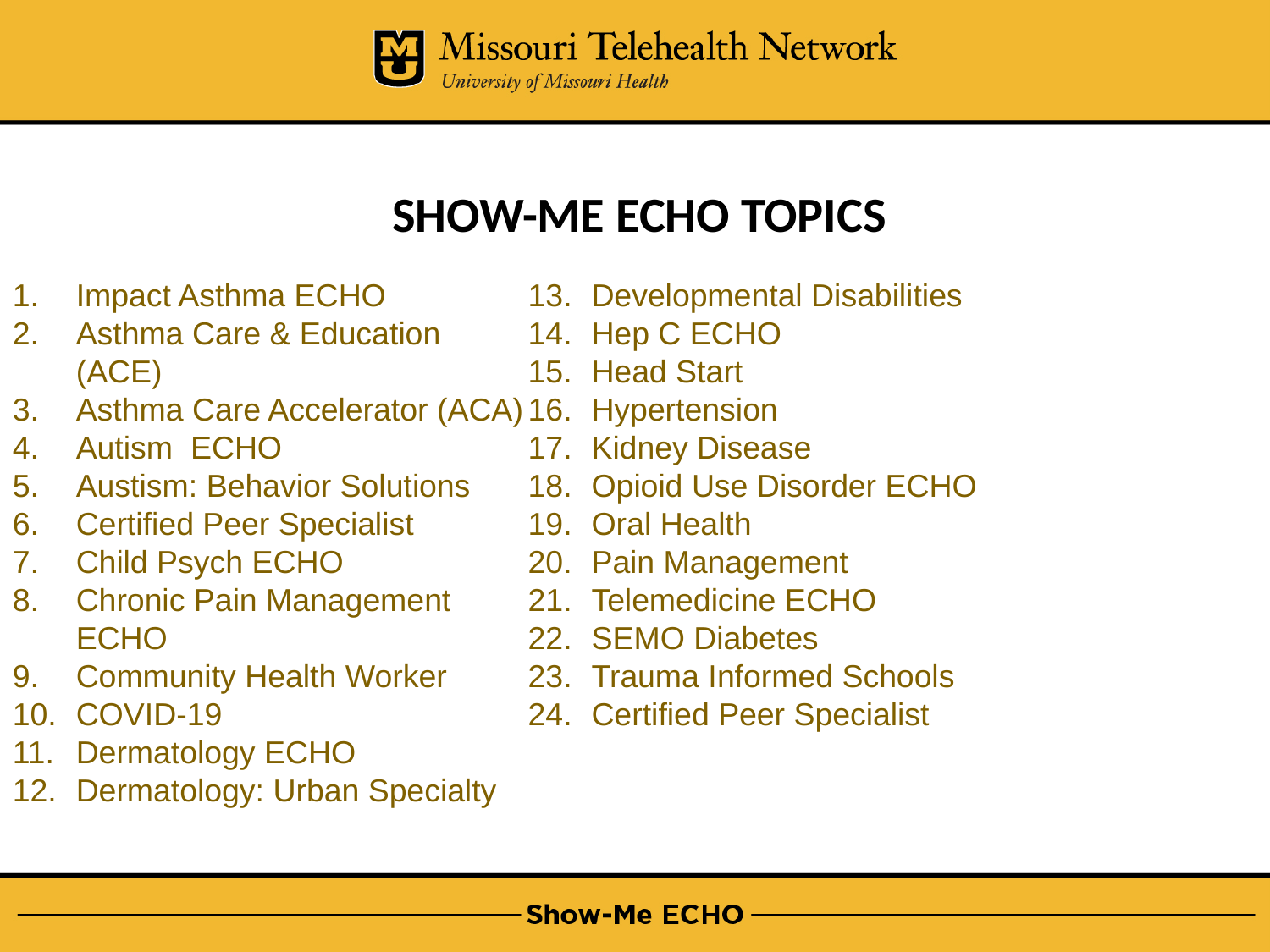

SHOW-ME ECHO TOPICS
Impact Asthma ECHO
Asthma Care & Education (ACE)
Asthma Care Accelerator (ACA)
Autism  ECHO
Austism: Behavior Solutions
Certified Peer Specialist
Child Psych ECHO
Chronic Pain Management ECHO
Community Health Worker
COVID-19
Dermatology ECHO
Dermatology: Urban Specialty
Developmental Disabilities
Hep C ECHO
Head Start
Hypertension
Kidney Disease
Opioid Use Disorder ECHO
Oral Health
Pain Management
Telemedicine ECHO
SEMO Diabetes
Trauma Informed Schools
Certified Peer Specialist